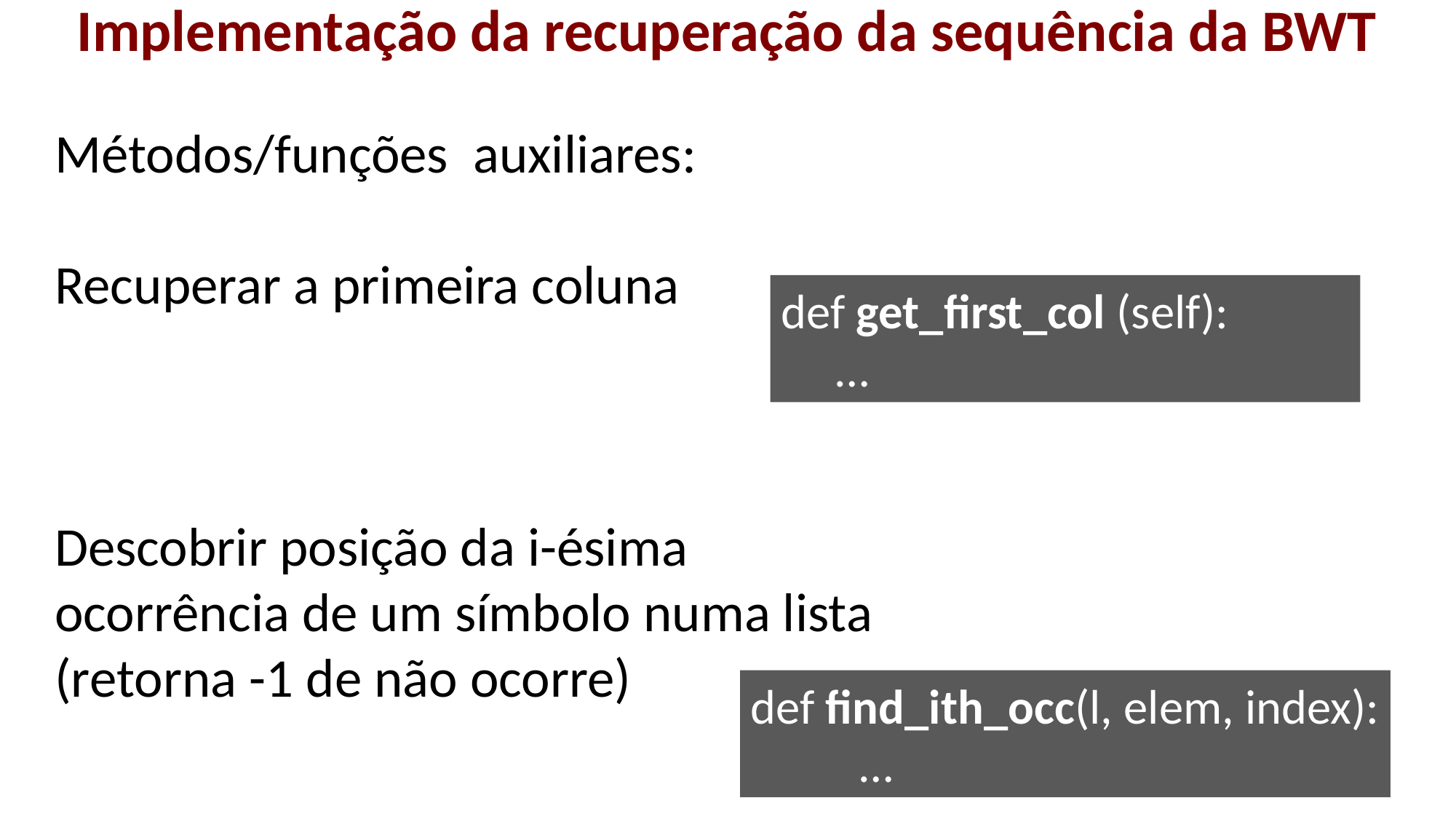

# Implementação da recuperação da sequência da BWT
Métodos/funções  auxiliares:

Recuperar a primeira coluna

Descobrir posição da i-ésima ocorrência de um símbolo numa lista
(retorna -1 de não ocorre)
def get_first_col (self):
…
def find_ith_occ(l, elem, index):
	…